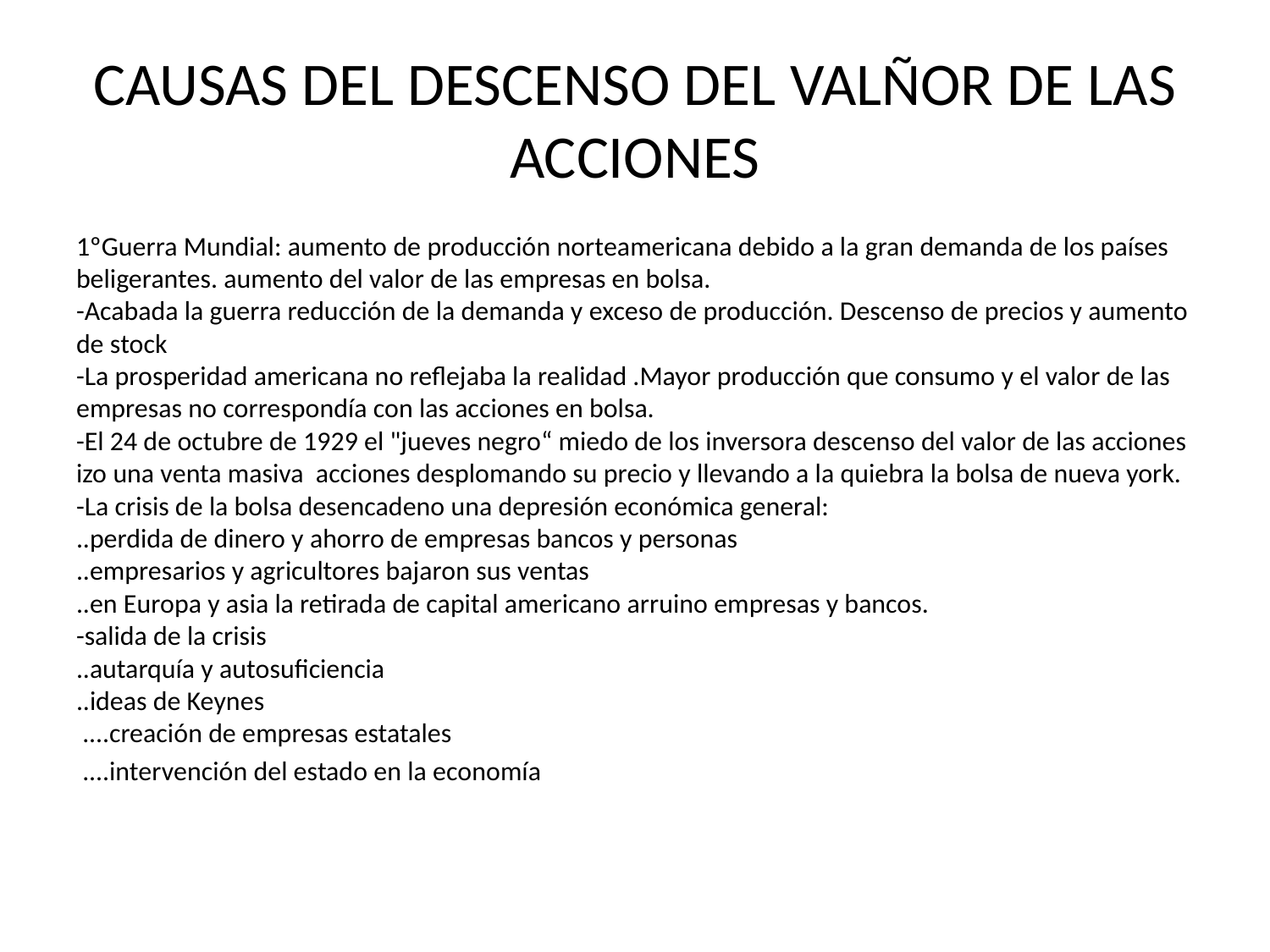

# CAUSAS DEL DESCENSO DEL VALÑOR DE LAS ACCIONES
1ºGuerra Mundial: aumento de producción norteamericana debido a la gran demanda de los países beligerantes. aumento del valor de las empresas en bolsa.
-Acabada la guerra reducción de la demanda y exceso de producción. Descenso de precios y aumento de stock
-La prosperidad americana no reflejaba la realidad .Mayor producción que consumo y el valor de las empresas no correspondía con las acciones en bolsa.
-El 24 de octubre de 1929 el "jueves negro“ miedo de los inversora descenso del valor de las acciones izo una venta masiva  acciones desplomando su precio y llevando a la quiebra la bolsa de nueva york.
-La crisis de la bolsa desencadeno una depresión económica general:
..perdida de dinero y ahorro de empresas bancos y personas
..empresarios y agricultores bajaron sus ventas
..en Europa y asia la retirada de capital americano arruino empresas y bancos.
-salida de la crisis
..autarquía y autosuficiencia 
..ideas de Keynes
 ....creación de empresas estatales
 ....intervención del estado en la economía